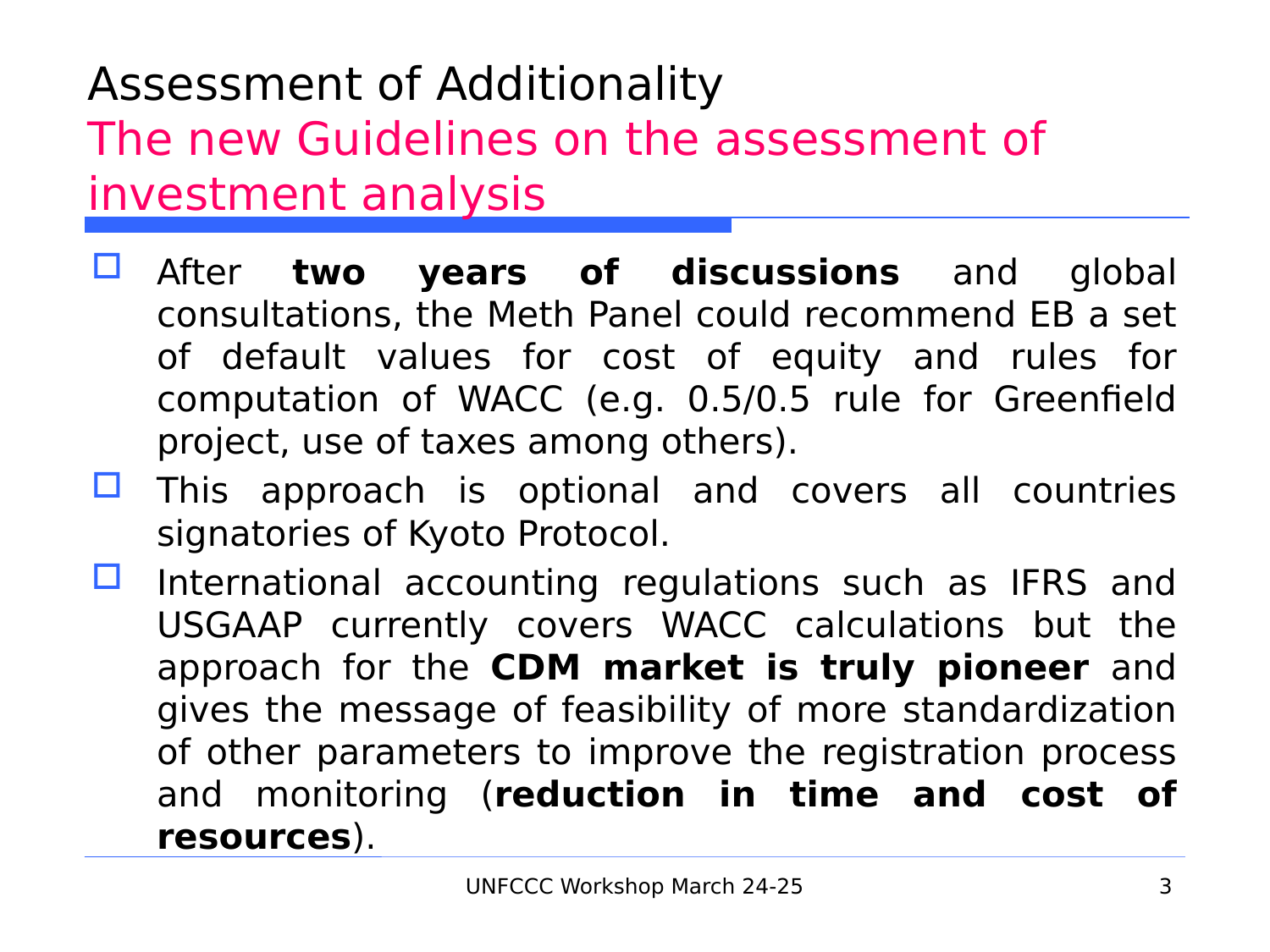

# Assessment of Additionality The new Guidelines on the assessment of investment analysis
After two years of discussions and global consultations, the Meth Panel could recommend EB a set of default values for cost of equity and rules for computation of WACC (e.g. 0.5/0.5 rule for Greenfield project, use of taxes among others).
This approach is optional and covers all countries signatories of Kyoto Protocol.
International accounting regulations such as IFRS and USGAAP currently covers WACC calculations but the approach for the CDM market is truly pioneer and gives the message of feasibility of more standardization of other parameters to improve the registration process and monitoring (reduction in time and cost of resources).
UNFCCC Workshop March 24-25
3